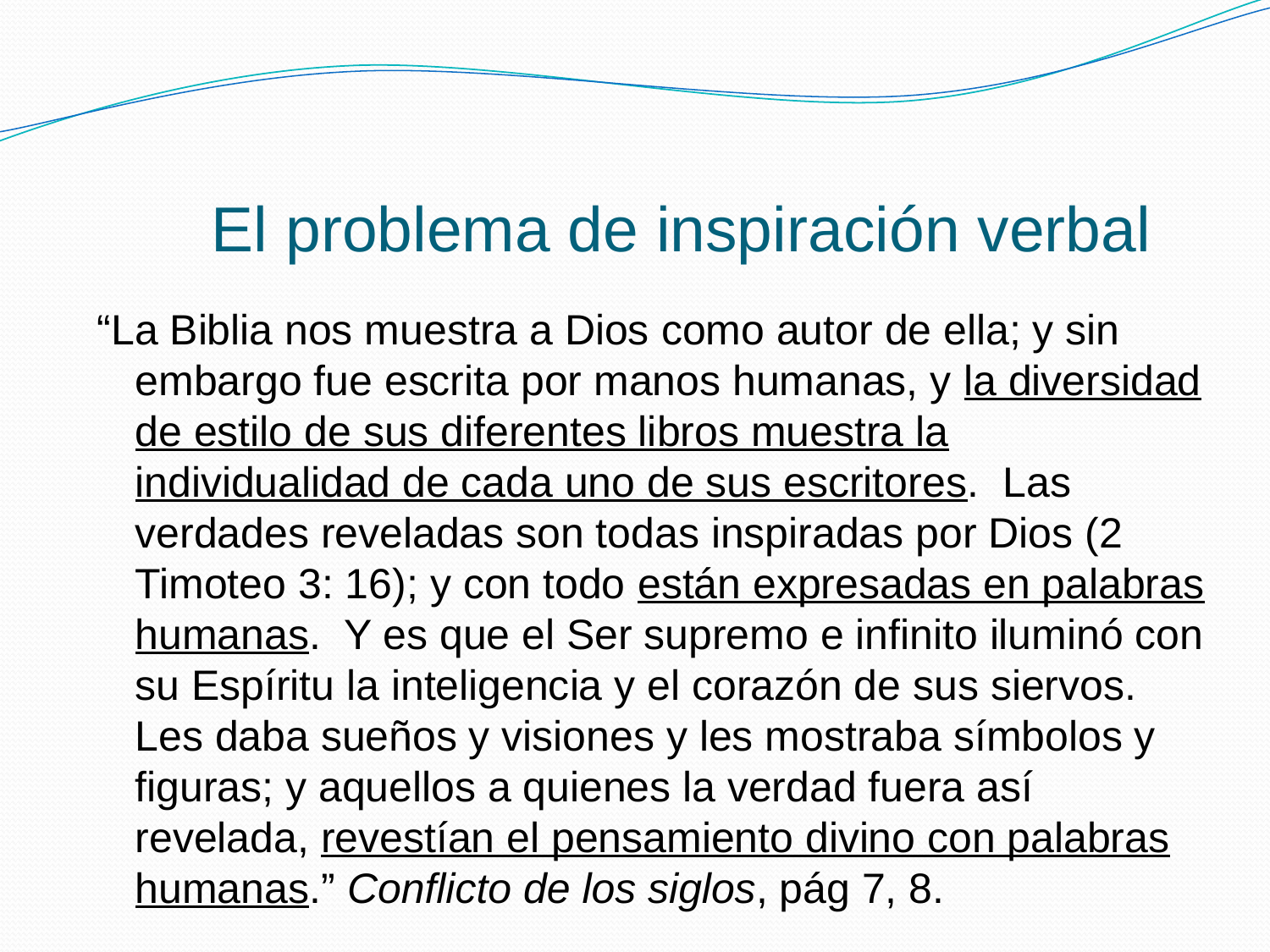

# El problema de inspiración verbal
“La Biblia nos muestra a Dios como autor de ella; y sin embargo fue escrita por manos humanas, y la diversidad de estilo de sus diferentes libros muestra la individualidad de cada uno de sus escritores.  Las verdades reveladas son todas inspiradas por Dios (2 Timoteo 3: 16); y con todo están expresadas en palabras humanas.  Y es que el Ser supremo e infinito iluminó con su Espíritu la inteligencia y el corazón de sus siervos. Les daba sueños y visiones y les mostraba símbolos y figuras; y aquellos a quienes la verdad fuera así revelada, revestían el pensamiento divino con palabras humanas.” Conflicto de los siglos, pág 7, 8.